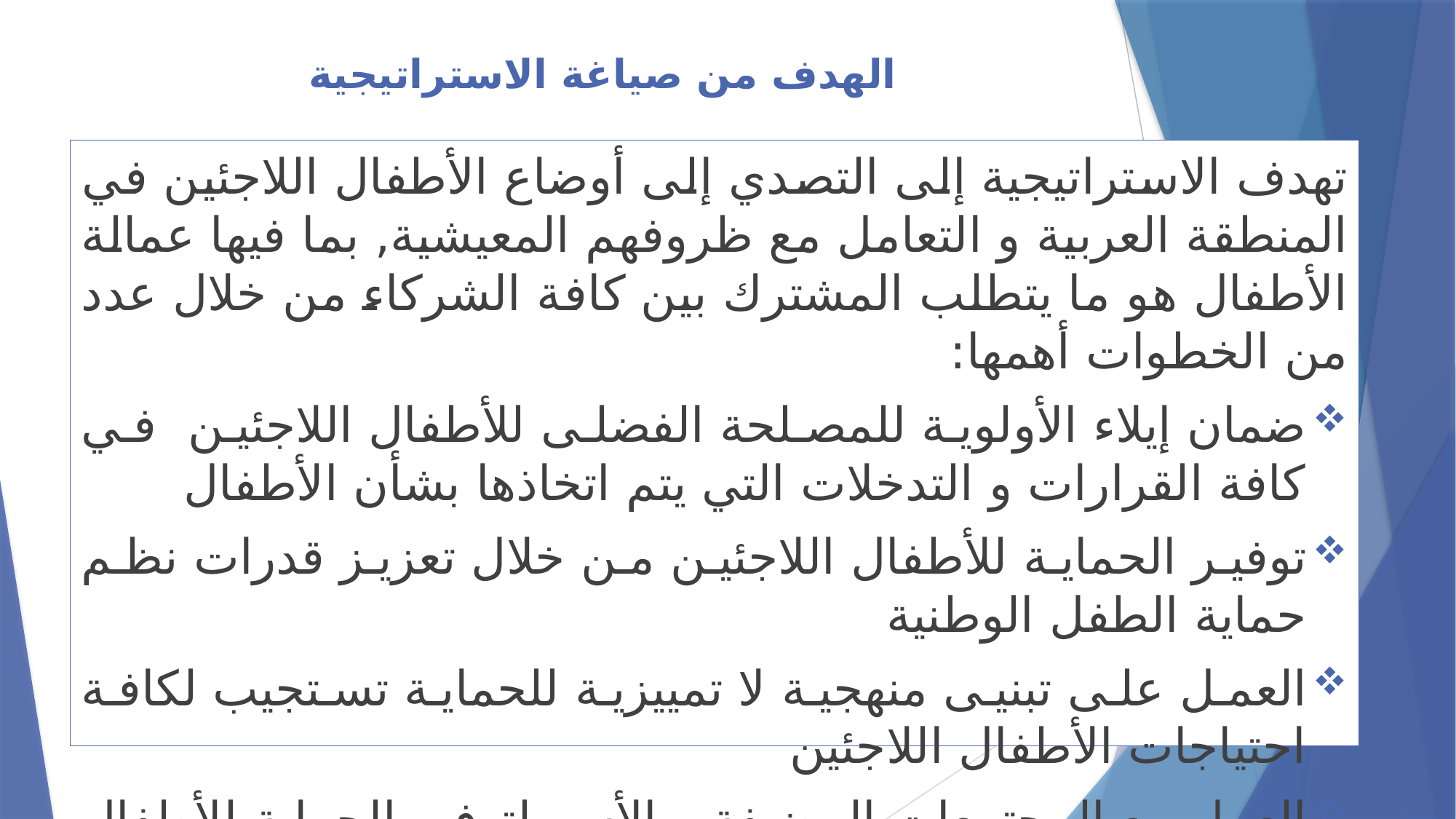

# الهدف من صياغة الاستراتيجية
تهدف الاستراتيجية إلى التصدي إلى أوضاع الأطفال اللاجئين في المنطقة العربية و التعامل مع ظروفهم المعيشية, بما فيها عمالة الأطفال هو ما يتطلب المشترك بين كافة الشركاء من خلال عدد من الخطوات أهمها:
ضمان إيلاء الأولوية للمصلحة الفضلى للأطفال اللاجئين  في كافة القرارات و التدخلات التي يتم اتخاذها بشأن الأطفال
توفير الحماية للأطفال اللاجئين من خلال تعزيز قدرات نظم حماية الطفل الوطنية
العمل على تبنيى منهجية لا تمييزية للحماية تستجيب لكافة احتياجات الأطفال اللاجئين
العمل مع المجتمعات المضيفة و الأسر لتوفير الحماية للأطفال اللاجئين من العنف و الإساءة و الإهمال و الاستغلال
أخذ المخاطر التي يواجهها الأطفال اللاجئين في الاعتبار تبعا للفئة العمرية و النوع الاجتماعي و الاحتياجات الخاصة بما في ذلك الأطفال ذوي الإعاقة